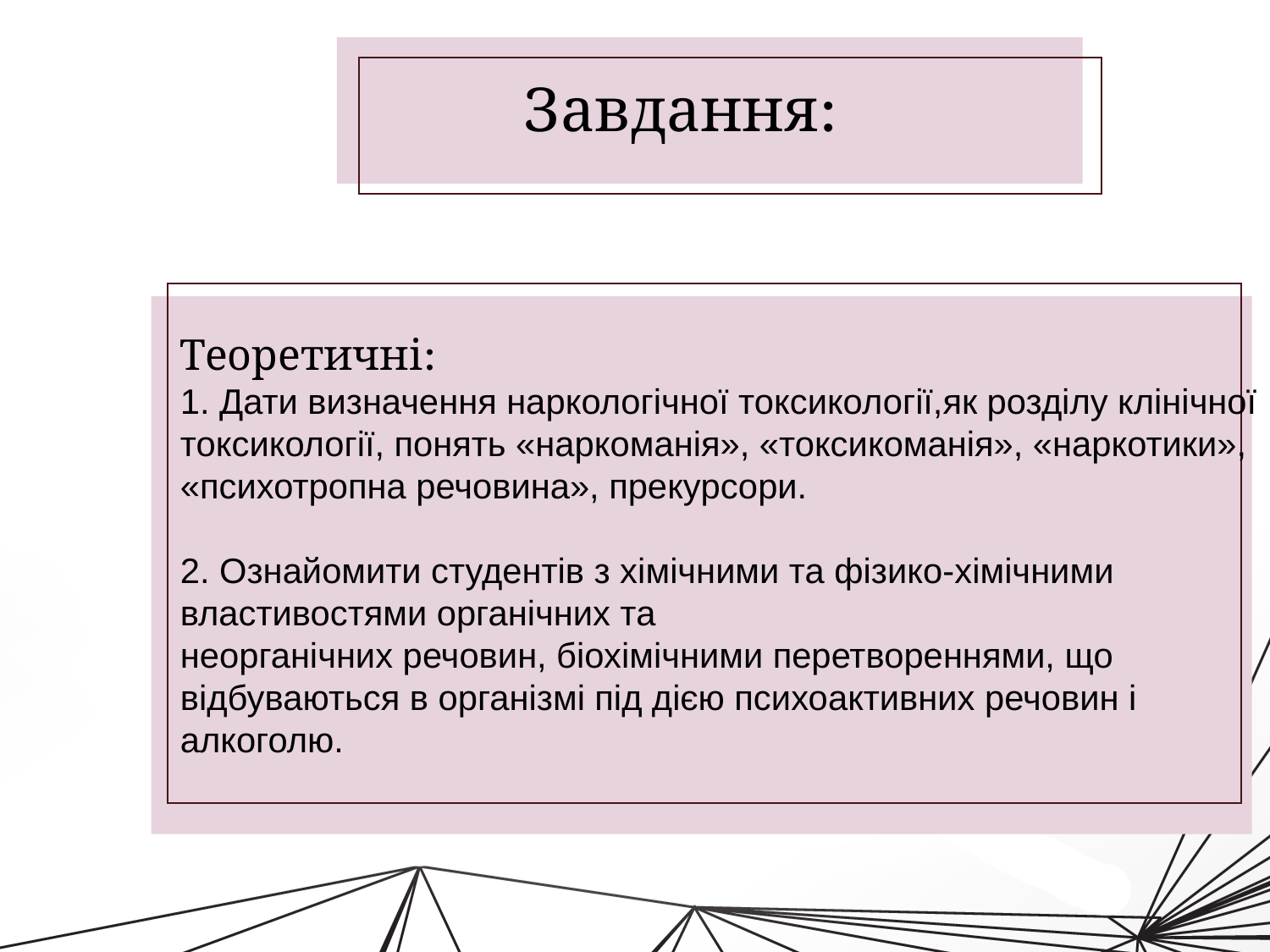

# Завдання:

Теоретичні:
1. Дати визначення наркологічної токсикології,як розділу клінічної токсикології, понять «наркоманія», «токсикоманія», «наркотики», «психотропна речовина», прекурсори.

2. Ознайомити студентів з хімічними та фізико-хімічними властивостями органічних та
неорганічних речовин, біохімічними перетвореннями, що відбуваються в організмі під дією психоактивних речовин і алкоголю.